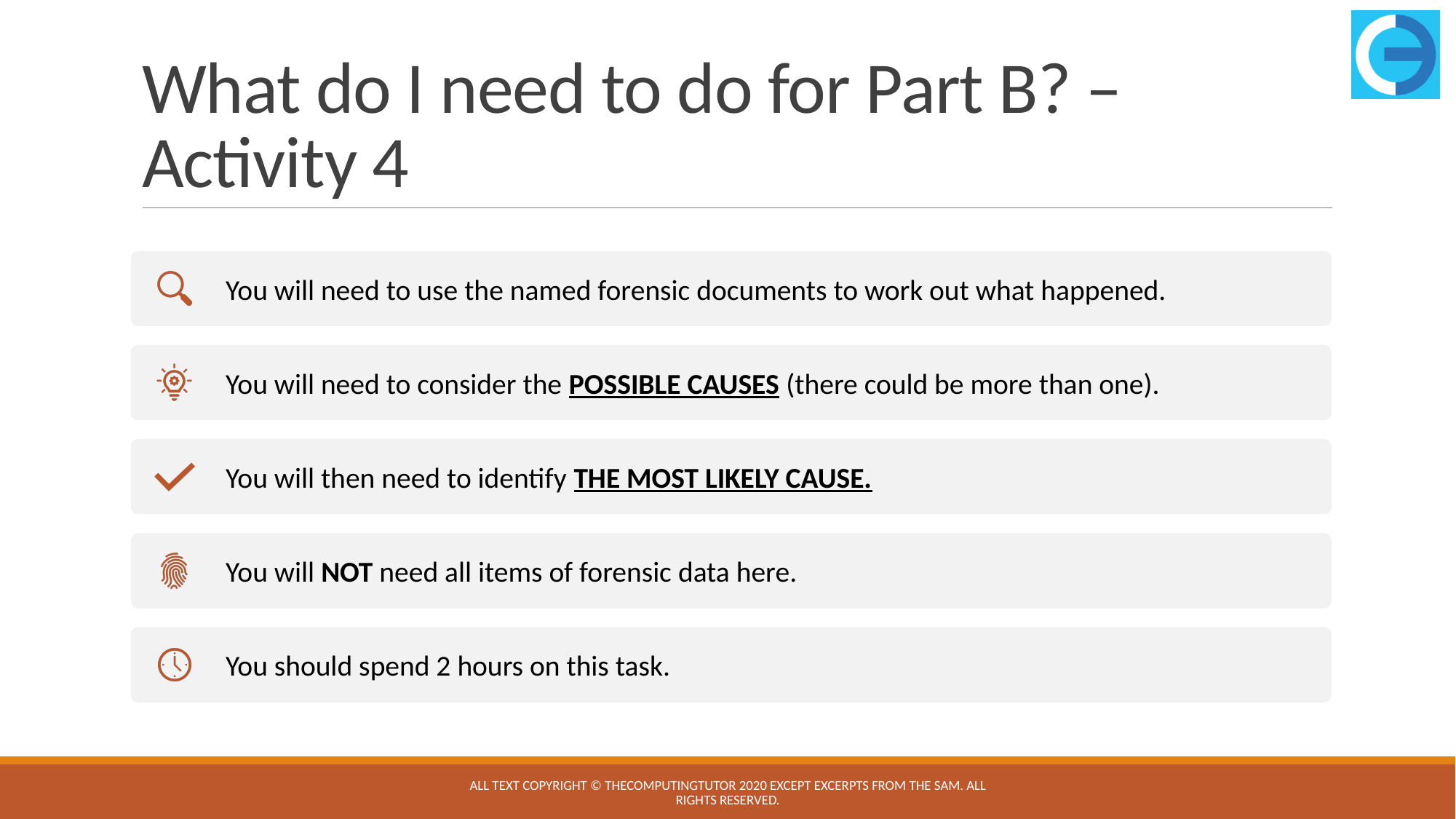

# What do I need to do for Part B? – Activity 4
You will need to use the named forensic documents to work out what happened.
You will need to consider the POSSIBLE CAUSES (there could be more than one).
You will then need to identify THE MOST LIKELY CAUSE.
You will NOT need all items of forensic data here.
You should spend 2 hours on this task.
All text copyright © TheComputingTutor 2020 except excerpts from the SAM. All rights Reserved.